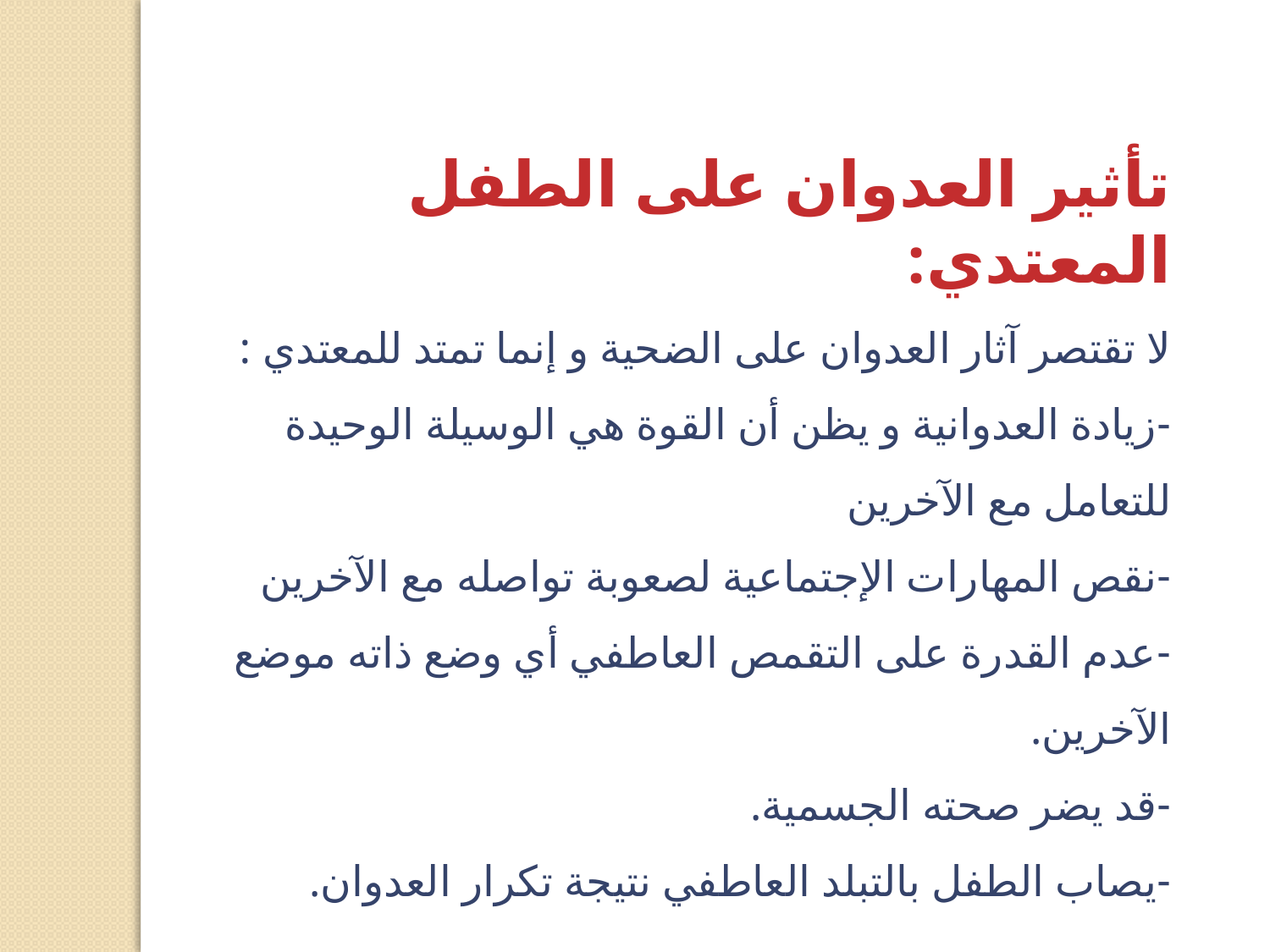

تأثير العدوان على الطفل المعتدي:
لا تقتصر آثار العدوان على الضحية و إنما تمتد للمعتدي :
-زيادة العدوانية و يظن أن القوة هي الوسيلة الوحيدة للتعامل مع الآخرين
-نقص المهارات الإجتماعية لصعوبة تواصله مع الآخرين
-عدم القدرة على التقمص العاطفي أي وضع ذاته موضع الآخرين.
-قد يضر صحته الجسمية.
-يصاب الطفل بالتبلد العاطفي نتيجة تكرار العدوان.